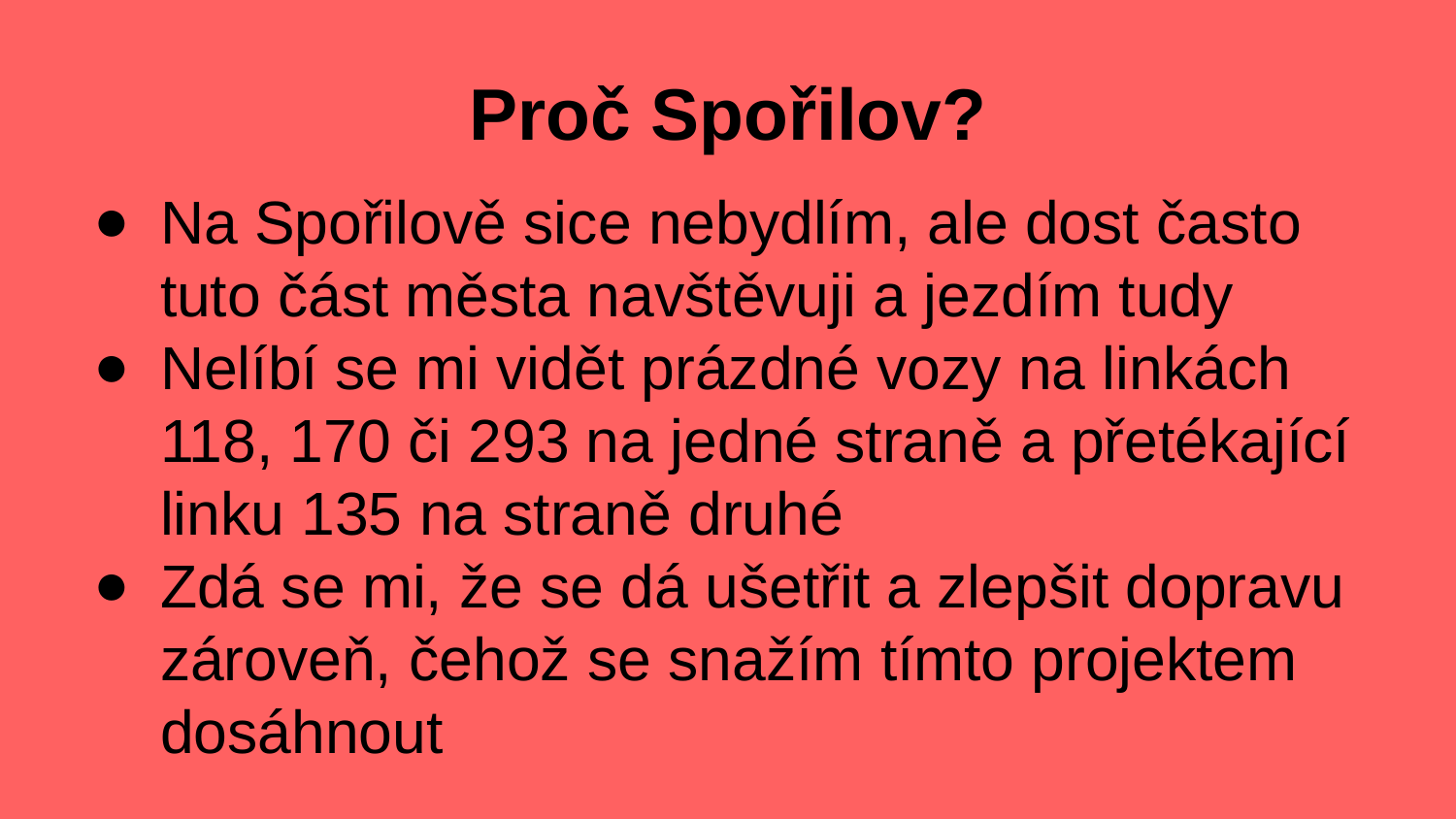

# Proč Spořilov?
Na Spořilově sice nebydlím, ale dost často tuto část města navštěvuji a jezdím tudy
Nelíbí se mi vidět prázdné vozy na linkách 118, 170 či 293 na jedné straně a přetékající linku 135 na straně druhé
Zdá se mi, že se dá ušetřit a zlepšit dopravu zároveň, čehož se snažím tímto projektem dosáhnout